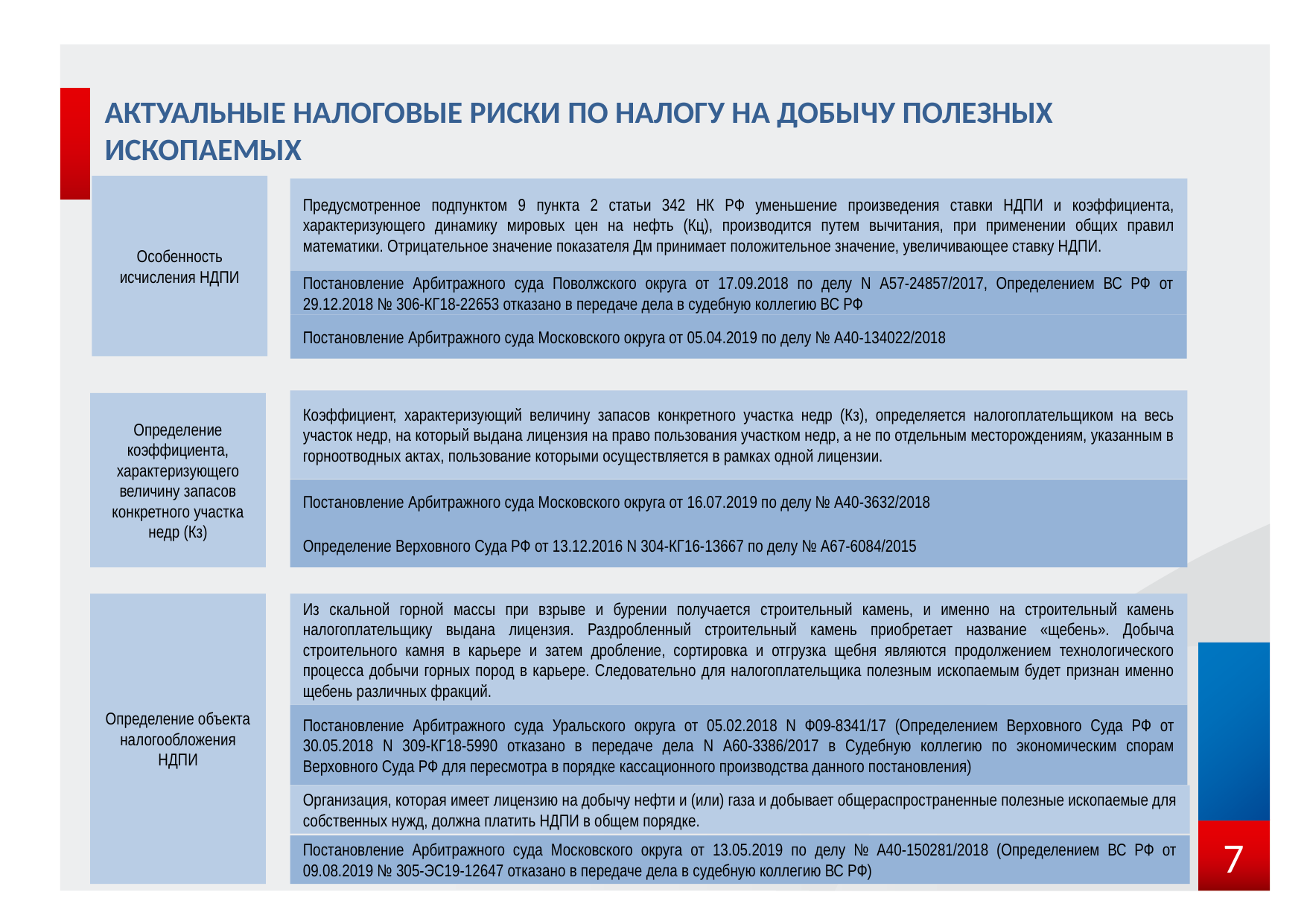

АКТУАЛЬНЫЕ НАЛОГОВЫЕ РИСКИ ПО НАЛОГУ НА ДОБЫЧУ ПОЛЕЗНЫХ ИСКОПАЕМЫХ
Особенность исчисления НДПИ
Предусмотренное подпунктом 9 пункта 2 статьи 342 НК РФ уменьшение произведения ставки НДПИ и коэффициента, характеризующего динамику мировых цен на нефть (Кц), производится путем вычитания, при применении общих правил математики. Отрицательное значение показателя Дм принимает положительное значение, увеличивающее ставку НДПИ.
Постановление Арбитражного суда Поволжского округа от 17.09.2018 по делу N А57-24857/2017, Определением ВС РФ от 29.12.2018 № 306-КГ18-22653 отказано в передаче дела в судебную коллегию ВС РФ
Постановление Арбитражного суда Московского округа от 05.04.2019 по делу № А40-134022/2018
Коэффициент, характеризующий величину запасов конкретного участка недр (Кз), определяется налогоплательщиком на весь участок недр, на который выдана лицензия на право пользования участком недр, а не по отдельным месторождениям, указанным в горноотводных актах, пользование которыми осуществляется в рамках одной лицензии.
Определение коэффициента, характеризующего величину запасов конкретного участка недр (Кз)
Постановление Арбитражного суда Московского округа от 16.07.2019 по делу № А40-3632/2018
Определение Верховного Суда РФ от 13.12.2016 N 304-КГ16-13667 по делу № А67-6084/2015
Определение объекта налогообложения НДПИ
Из скальной горной массы при взрыве и бурении получается строительный камень, и именно на строительный камень налогоплательщику выдана лицензия. Раздробленный строительный камень приобретает название «щебень». Добыча строительного камня в карьере и затем дробление, сортировка и отгрузка щебня являются продолжением технологического процесса добычи горных пород в карьере. Следовательно для налогоплательщика полезным ископаемым будет признан именно щебень различных фракций.
Постановление Арбитражного суда Уральского округа от 05.02.2018 N Ф09-8341/17 (Определением Верховного Суда РФ от 30.05.2018 N 309-КГ18-5990 отказано в передаче дела N А60-3386/2017 в Судебную коллегию по экономическим спорам Верховного Суда РФ для пересмотра в порядке кассационного производства данного постановления)
Организация, которая имеет лицензию на добычу нефти и (или) газа и добывает общераспространенные полезные ископаемые для собственных нужд, должна платить НДПИ в общем порядке.
7
Постановление Арбитражного суда Московского округа от 13.05.2019 по делу № А40-150281/2018 (Определением ВС РФ от 09.08.2019 № 305-ЭС19-12647 отказано в передаче дела в судебную коллегию ВС РФ)